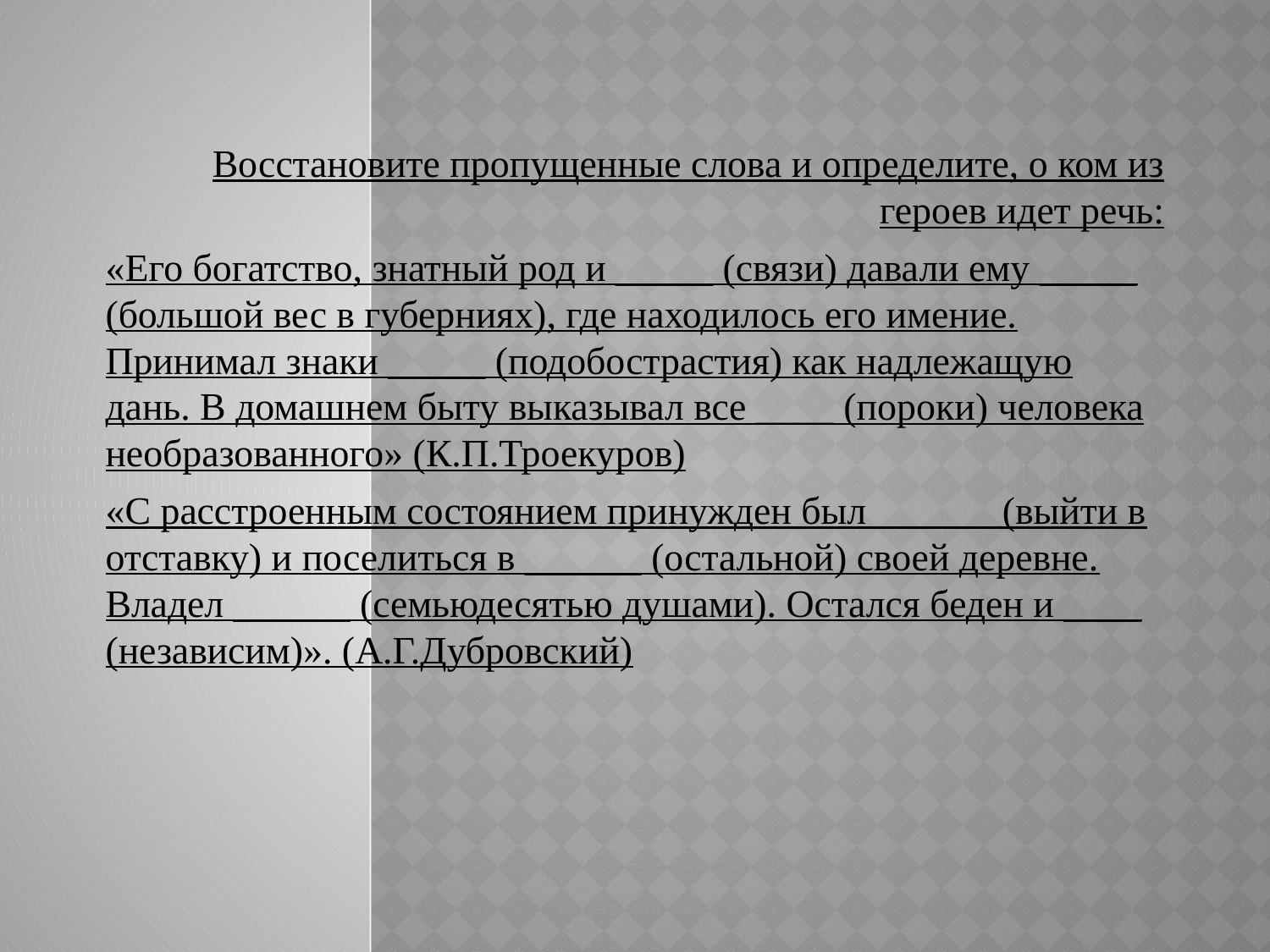

#
Восстановите пропущенные слова и определите, о ком из героев идет речь:
«Его богатство, знатный род и _____ (связи) давали ему _____ (большой вес в губерниях), где находилось его имение. Принимал знаки _____ (подобострастия) как надлежащую дань. В домашнем быту выказывал все ____ (пороки) человека необразованного» (К.П.Троекуров)
«С расстроенным состоянием принужден был ______ (выйти в отставку) и поселиться в ______ (остальной) своей деревне. Владел ______ (семьюдесятью душами). Остался беден и ____ (независим)». (А.Г.Дубровский)